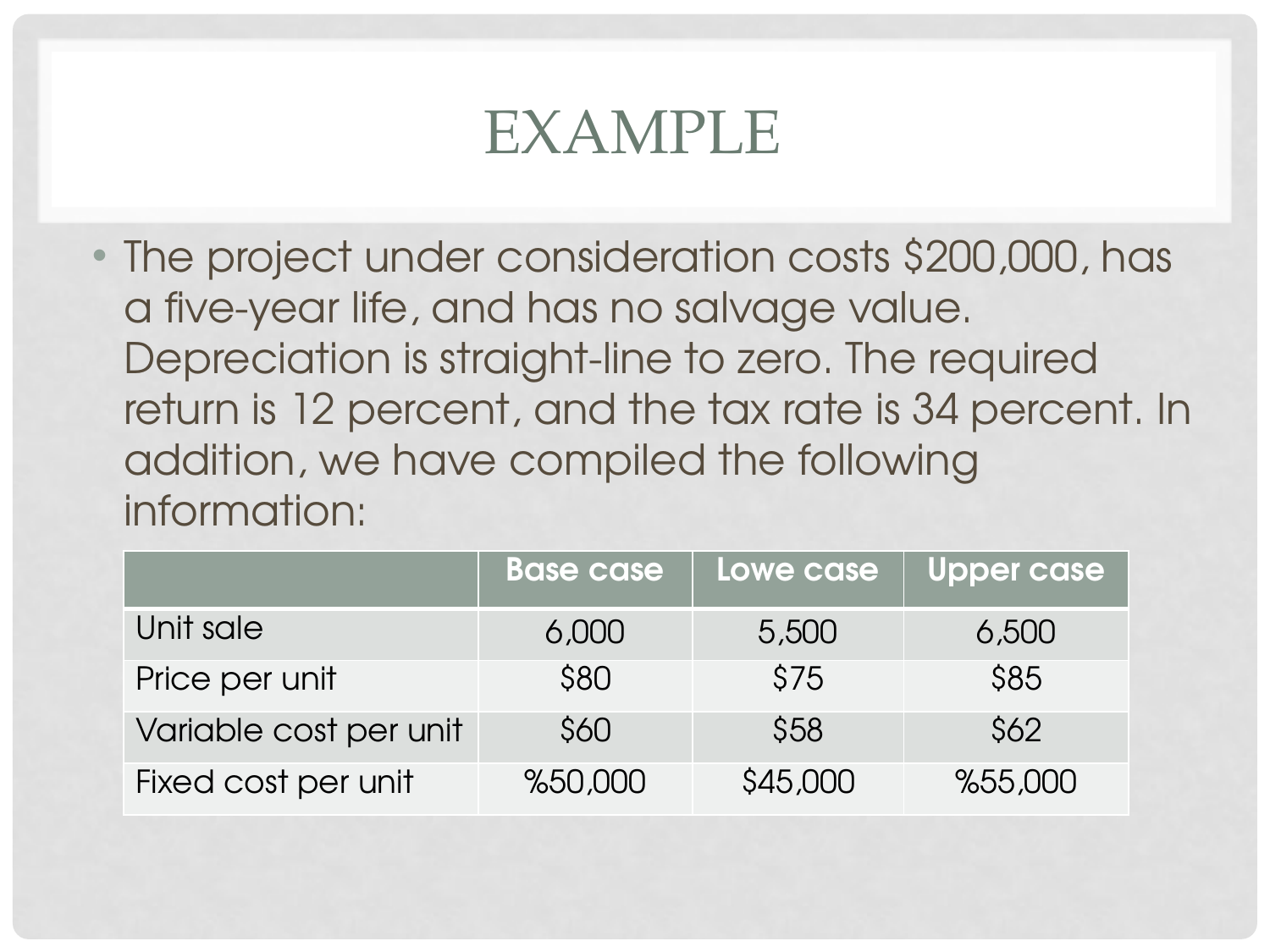

# example
The project under consideration costs $200,000, has a five-year life, and has no salvage value. Depreciation is straight-line to zero. The required return is 12 percent, and the tax rate is 34 percent. In addition, we have compiled the following information:

|  | Base case | Lowe case | Upper case |
| --- | --- | --- | --- |
| Unit sale | 6,000 | 5,500 | 6,500 |
| Price per unit | $80 | $75 | $85 |
| Variable cost per unit | $60 | $58 | $62 |
| Fixed cost per unit | %50,000 | $45,000 | %55,000 |